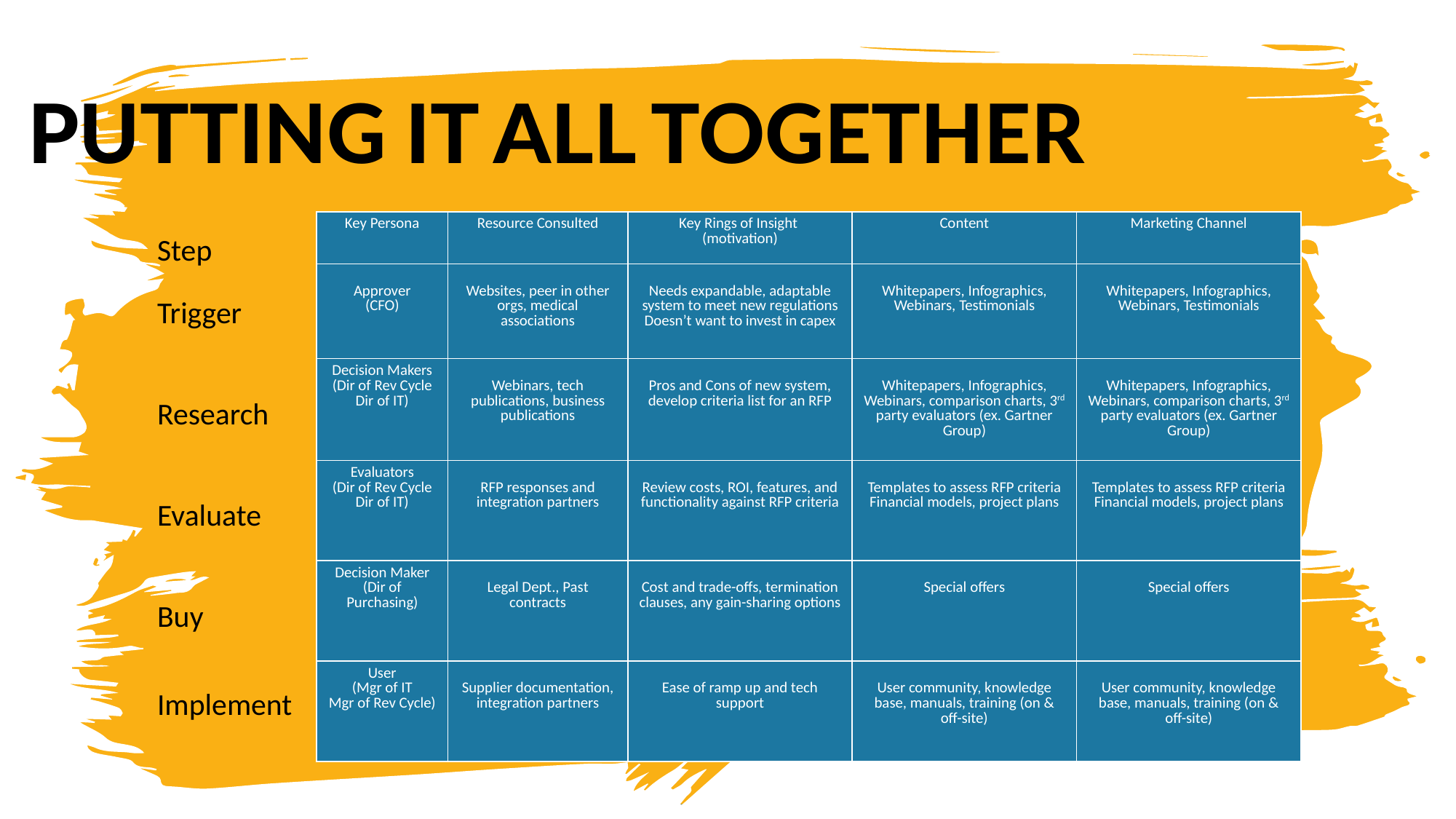

PUTTING IT ALL TOGETHER
| Key Persona | Resource Consulted | Key Rings of Insight (motivation) | Content | Marketing Channel |
| --- | --- | --- | --- | --- |
| Approver (CFO) | Websites, peer in other orgs, medical associations | Needs expandable, adaptable system to meet new regulations Doesn’t want to invest in capex | Whitepapers, Infographics, Webinars, Testimonials | Whitepapers, Infographics, Webinars, Testimonials |
| Decision Makers (Dir of Rev Cycle Dir of IT) | Webinars, tech publications, business publications | Pros and Cons of new system, develop criteria list for an RFP | Whitepapers, Infographics, Webinars, comparison charts, 3rd party evaluators (ex. Gartner Group) | Whitepapers, Infographics, Webinars, comparison charts, 3rd party evaluators (ex. Gartner Group) |
| Evaluators (Dir of Rev Cycle Dir of IT) | RFP responses and integration partners | Review costs, ROI, features, and functionality against RFP criteria | Templates to assess RFP criteria Financial models, project plans | Templates to assess RFP criteria Financial models, project plans |
| Decision Maker (Dir of Purchasing) | Legal Dept., Past contracts | Cost and trade-offs, termination clauses, any gain-sharing options | Special offers | Special offers |
| User (Mgr of IT Mgr of Rev Cycle) | Supplier documentation, integration partners | Ease of ramp up and tech support | User community, knowledge base, manuals, training (on & off-site) | User community, knowledge base, manuals, training (on & off-site) |
Step
Trigger
Research
Evaluate
Buy
Implement